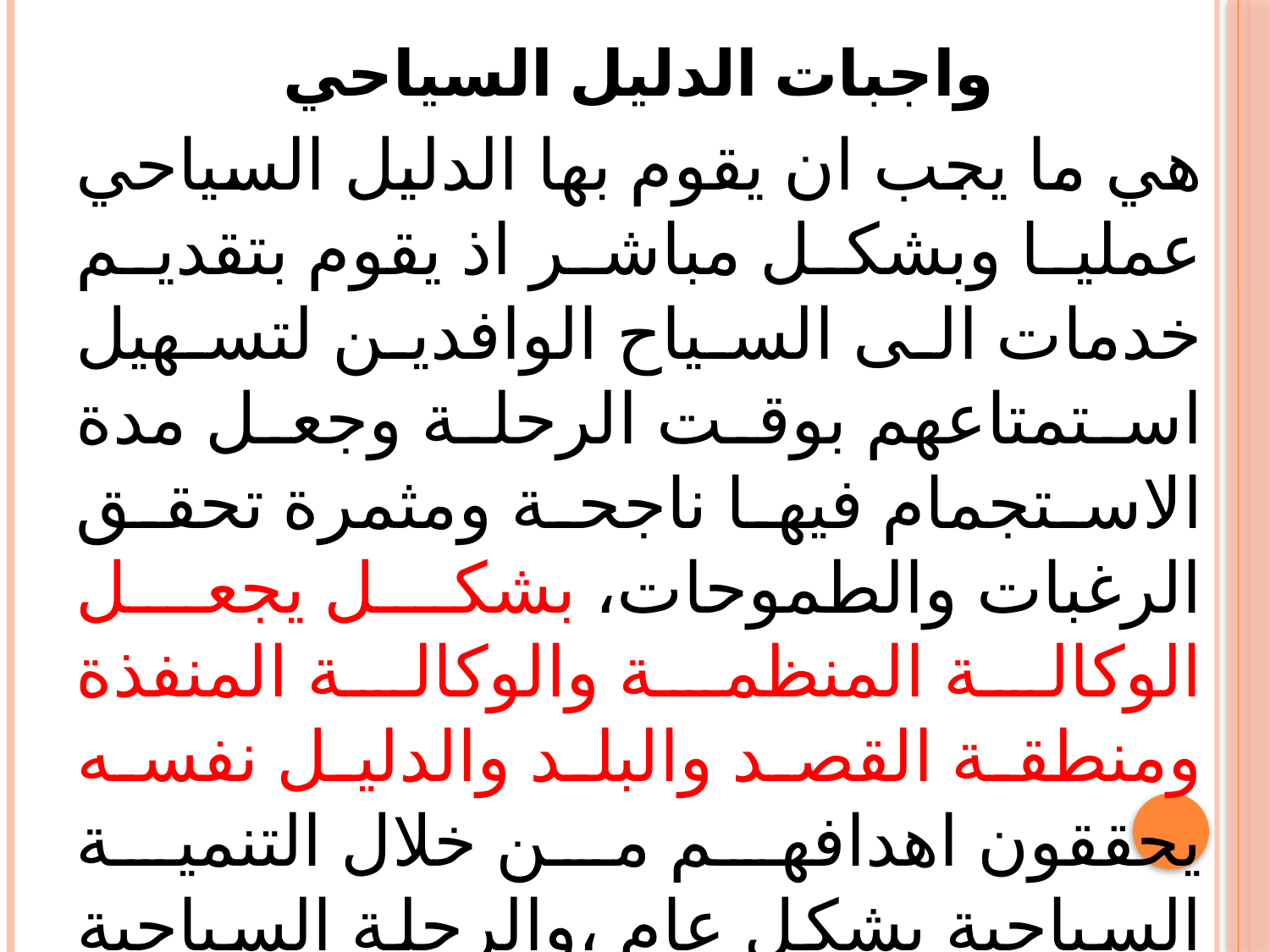

واجبات الدليل السياحي
هي ما يجب ان يقوم بها الدليل السياحي عمليا وبشكل مباشر اذ يقوم بتقديم خدمات الى السياح الوافدين لتسهيل استمتاعهم بوقت الرحلة وجعل مدة الاستجمام فيها ناجحة ومثمرة تحقق الرغبات والطموحات، بشكل يجعل الوكالة المنظمة والوكالة المنفذة ومنطقة القصد والبلد والدليل نفسه يحققون اهدافهم من خلال التنمية السياحية بشكل عام ،والرحلة السياحية بشكل خاص .